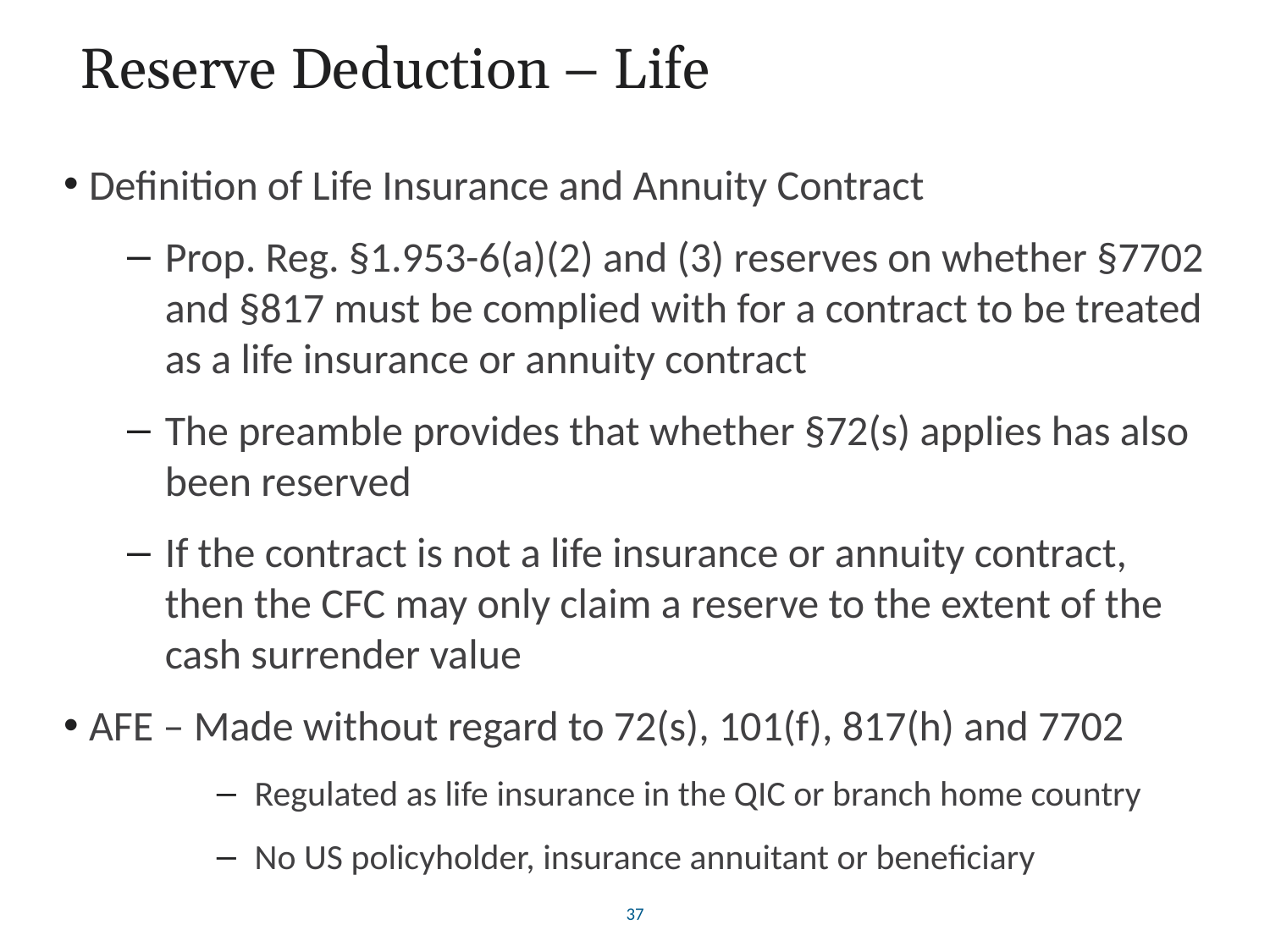

# Reserve Deduction – Life
Definition of Life Insurance and Annuity Contract
Prop. Reg. §1.953-6(a)(2) and (3) reserves on whether §7702 and §817 must be complied with for a contract to be treated as a life insurance or annuity contract
The preamble provides that whether §72(s) applies has also been reserved
If the contract is not a life insurance or annuity contract, then the CFC may only claim a reserve to the extent of the cash surrender value
AFE – Made without regard to 72(s), 101(f), 817(h) and 7702
Regulated as life insurance in the QIC or branch home country
No US policyholder, insurance annuitant or beneficiary
37